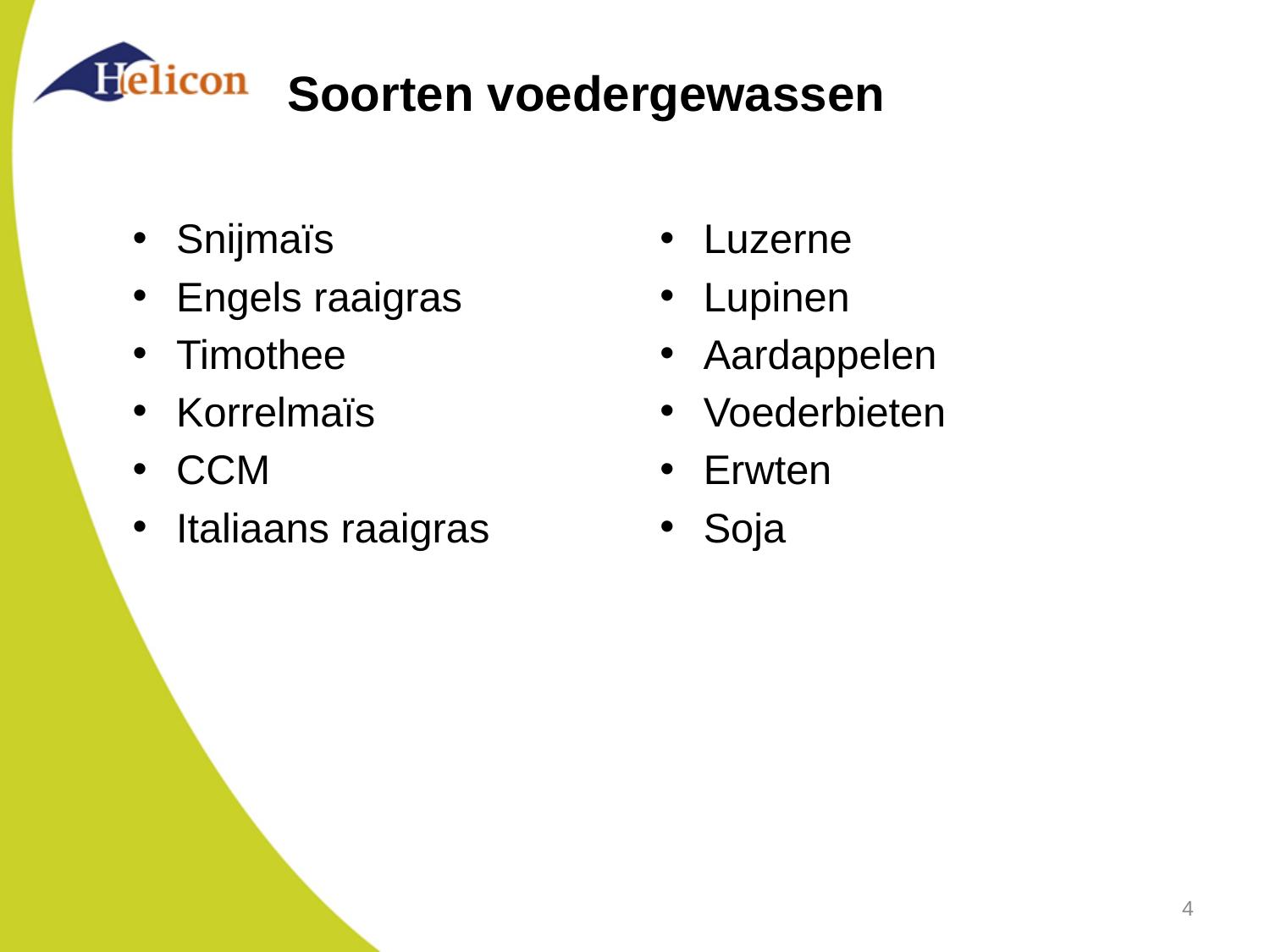

# Soorten voedergewassen
Snijmaïs
Engels raaigras
Timothee
Korrelmaïs
CCM
Italiaans raaigras

Luzerne
Lupinen
Aardappelen
Voederbieten
Erwten
Soja

4